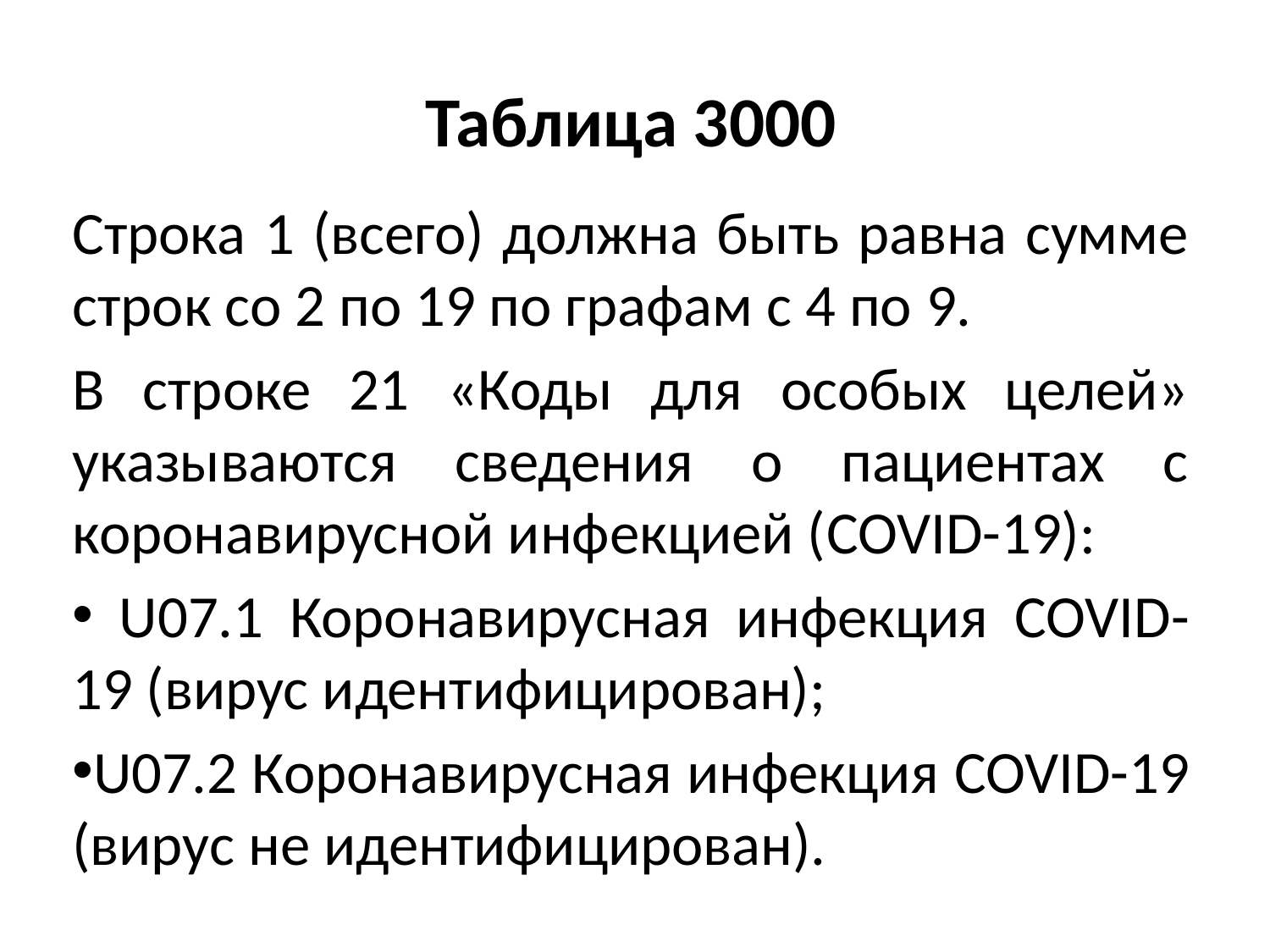

# Таблица 3000
Строка 1 (всего) должна быть равна сумме строк со 2 по 19 по графам с 4 по 9.
В строке 21 «Коды для особых целей» указываются сведения о пациентах с коронавирусной инфекцией (COVID-19):
 U07.1 Коронавирусная инфекция COVID-19 (вирус идентифицирован);
U07.2 Коронавирусная инфекция COVID-19 (вирус не идентифицирован).